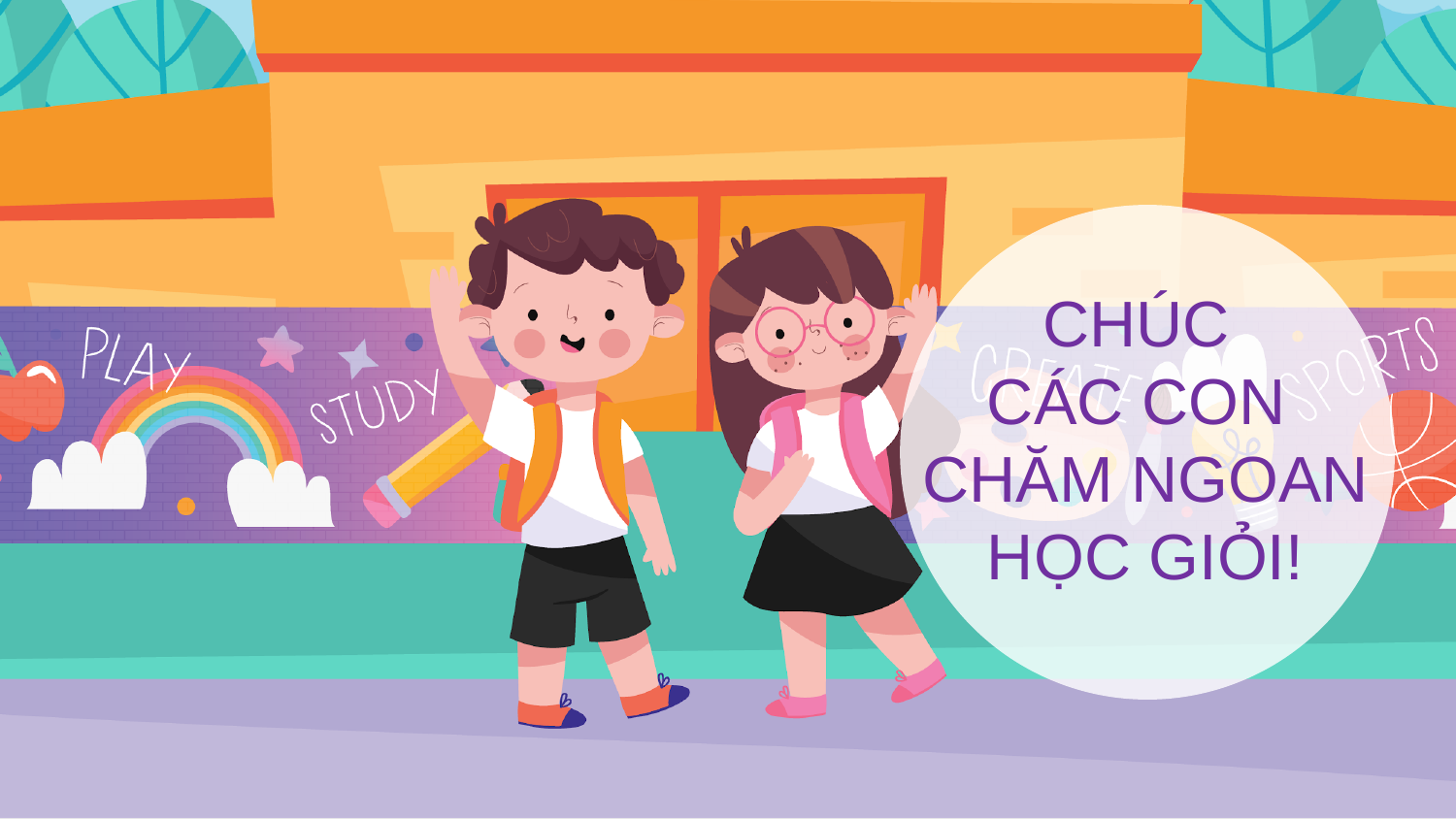

CHÚC
CÁC CON
CHĂM NGOAN HỌC GIỎI!